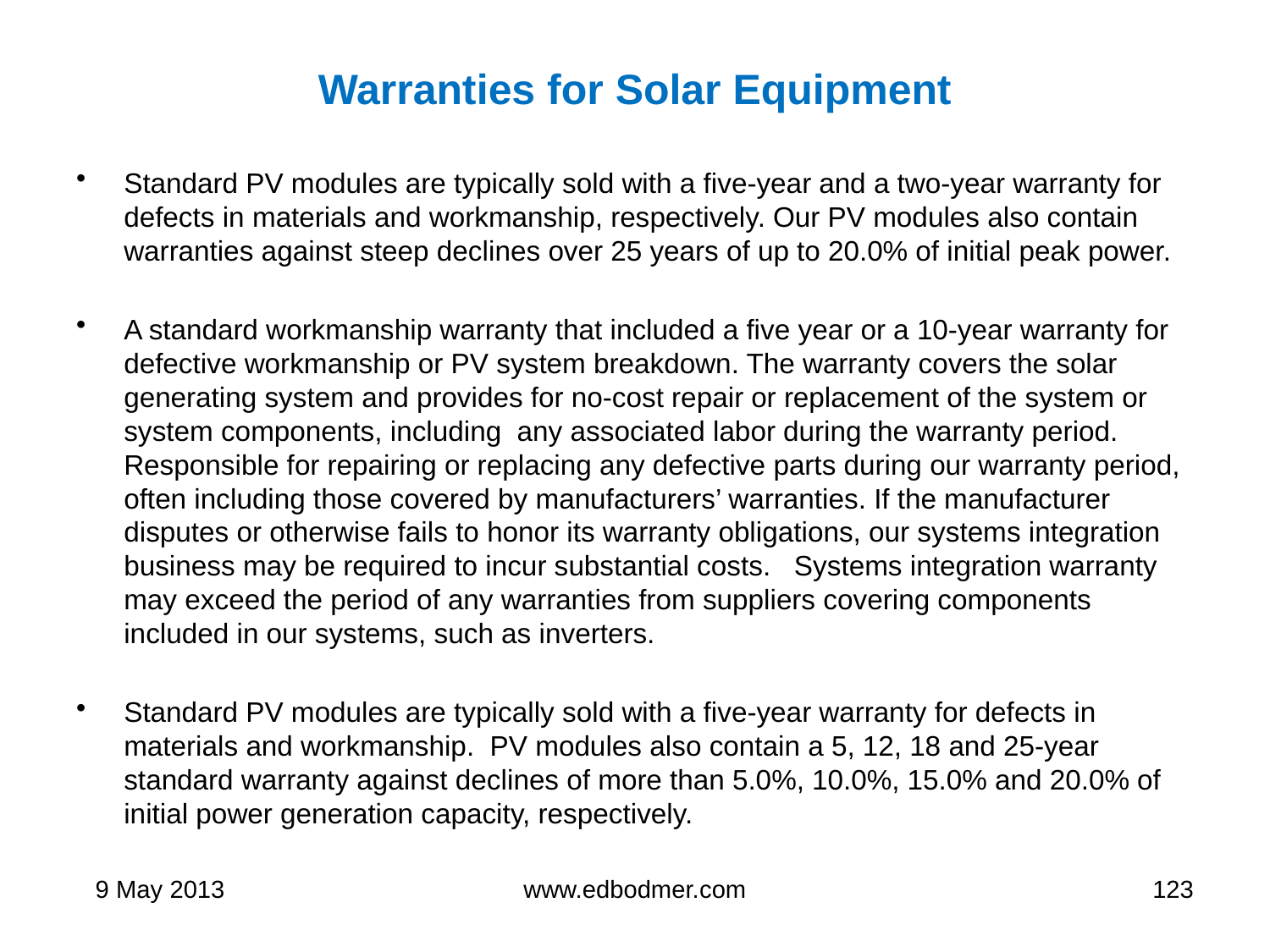

# Warranties for Solar Equipment
Standard PV modules are typically sold with a five-year and a two-year warranty for defects in materials and workmanship, respectively. Our PV modules also contain warranties against steep declines over 25 years of up to 20.0% of initial peak power.

A standard workmanship warranty that included a five year or a 10-year warranty for defective workmanship or PV system breakdown. The warranty covers the solar generating system and provides for no-cost repair or replacement of the system or system components, including  any associated labor during the warranty period. Responsible for repairing or replacing any defective parts during our warranty period, often including those covered by manufacturers’ warranties. If the manufacturer disputes or otherwise fails to honor its warranty obligations, our systems integration business may be required to incur substantial costs.   Systems integration warranty may exceed the period of any warranties from suppliers covering components included in our systems, such as inverters.

Standard PV modules are typically sold with a five-year warranty for defects in materials and workmanship.  PV modules also contain a 5, 12, 18 and 25-year standard warranty against declines of more than 5.0%, 10.0%, 15.0% and 20.0% of initial power generation capacity, respectively.
9 May 2013
www.edbodmer.com
123